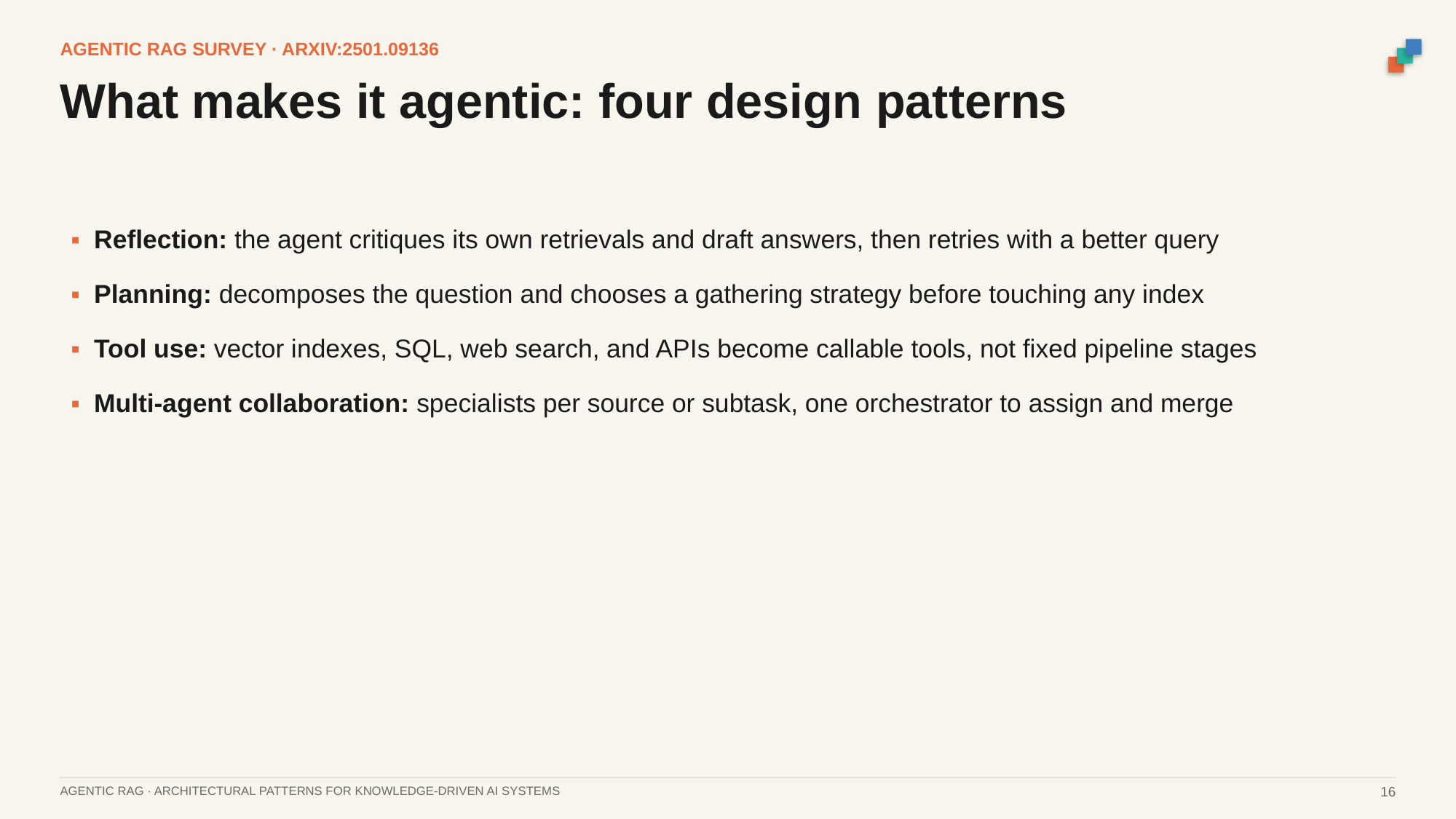

AGENTIC RAG SURVEY · ARXIV:2501.09136

What makes it agentic: four design patterns
▪  Reflection: the agent critiques its own retrievals and draft answers, then retries with a better query
▪  Planning: decomposes the question and chooses a gathering strategy before touching any index
▪  Tool use: vector indexes, SQL, web search, and APIs become callable tools, not fixed pipeline stages
▪  Multi-agent collaboration: specialists per source or subtask, one orchestrator to assign and merge

AGENTIC RAG · ARCHITECTURAL PATTERNS FOR KNOWLEDGE-DRIVEN AI SYSTEMS
16